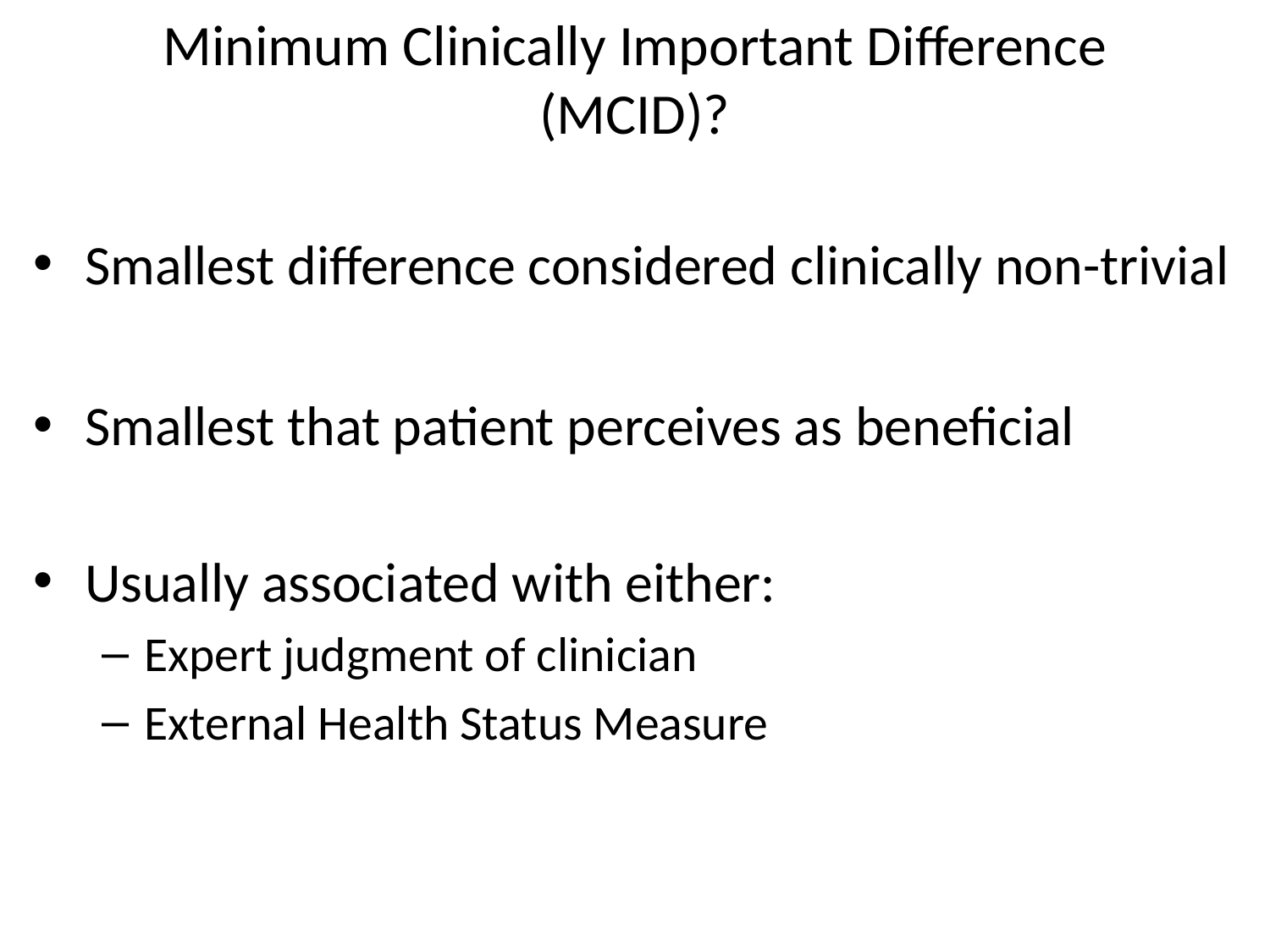

# Minimum Clinically Important Difference (MCID)?
Smallest difference considered clinically non-trivial

Smallest that patient perceives as beneficial

Usually associated with either:
Expert judgment of clinician
External Health Status Measure